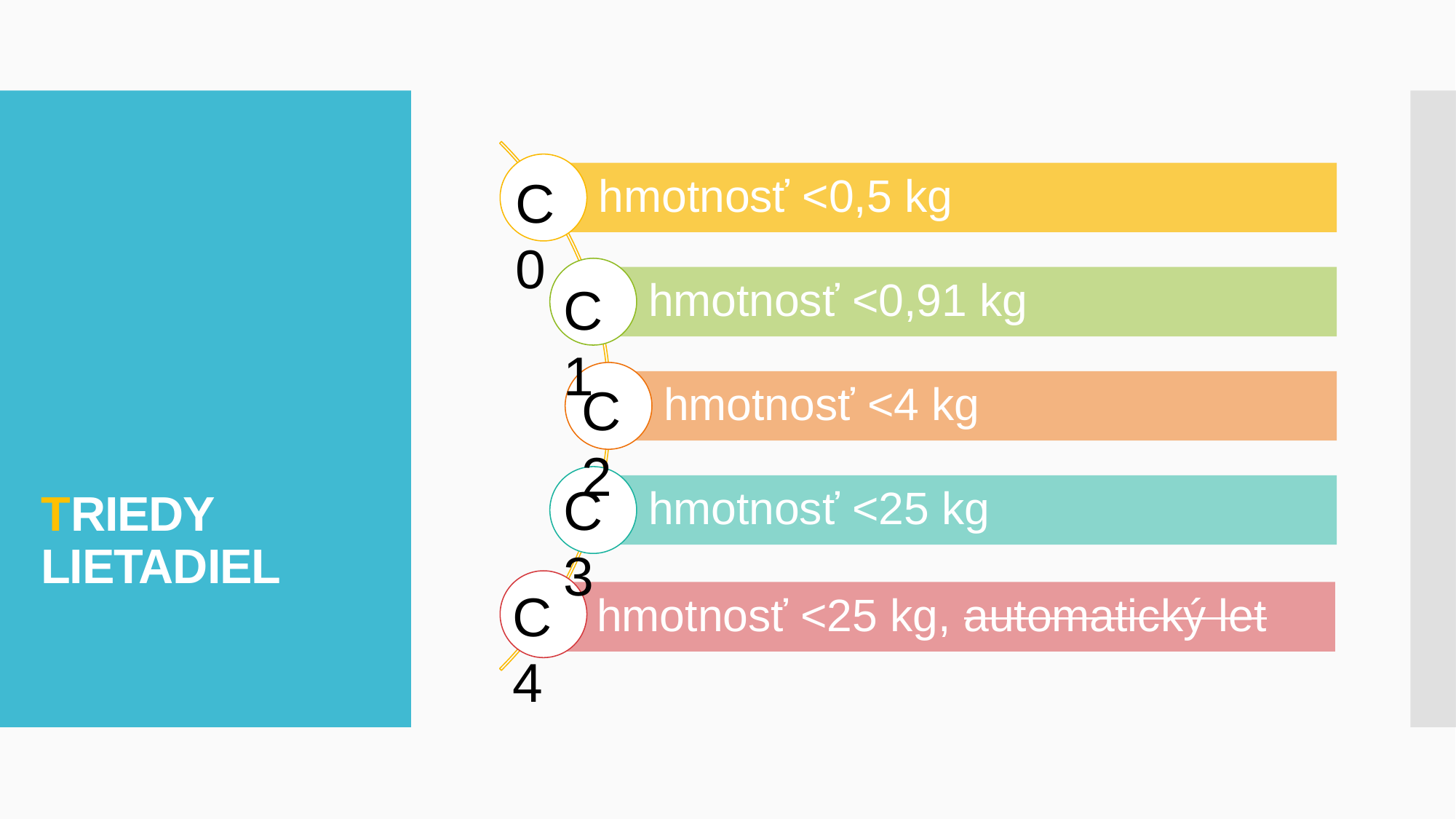

hmotnosť <0,5 kg
hmotnosť <0,91 kg
hmotnosť <4 kg
hmotnosť <25 kg
hmotnosť <25 kg, automatický let
# TRIEDY LIETADIEL
C0
C1
C2
C3
C4